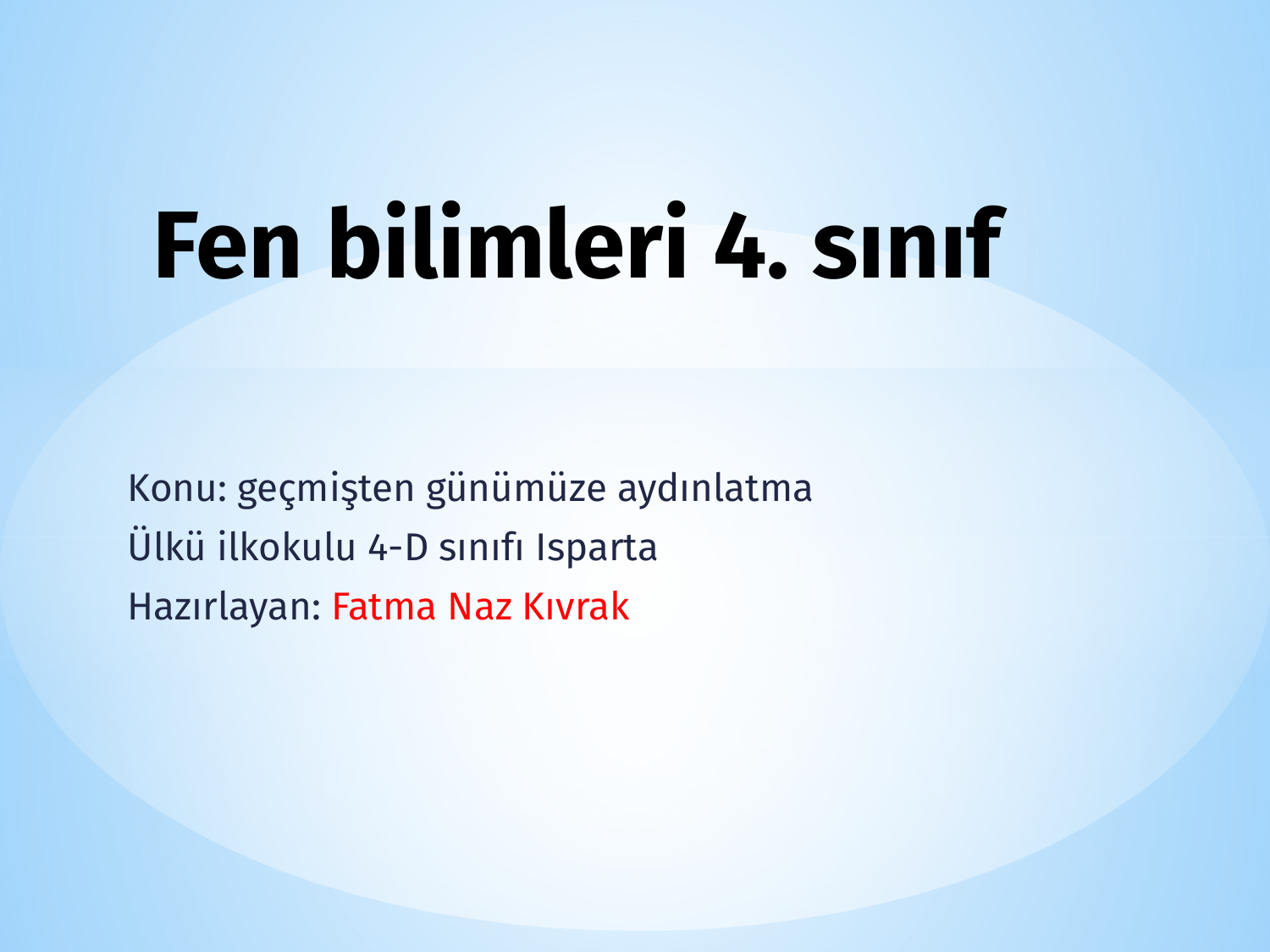

# Fen bilimleri 4. sınıf
Konu: geçmişten günümüze aydınlatma
Ülkü ilkokulu 4-D sınıfı Isparta
Hazırlayan: Fatma Naz Kıvrak